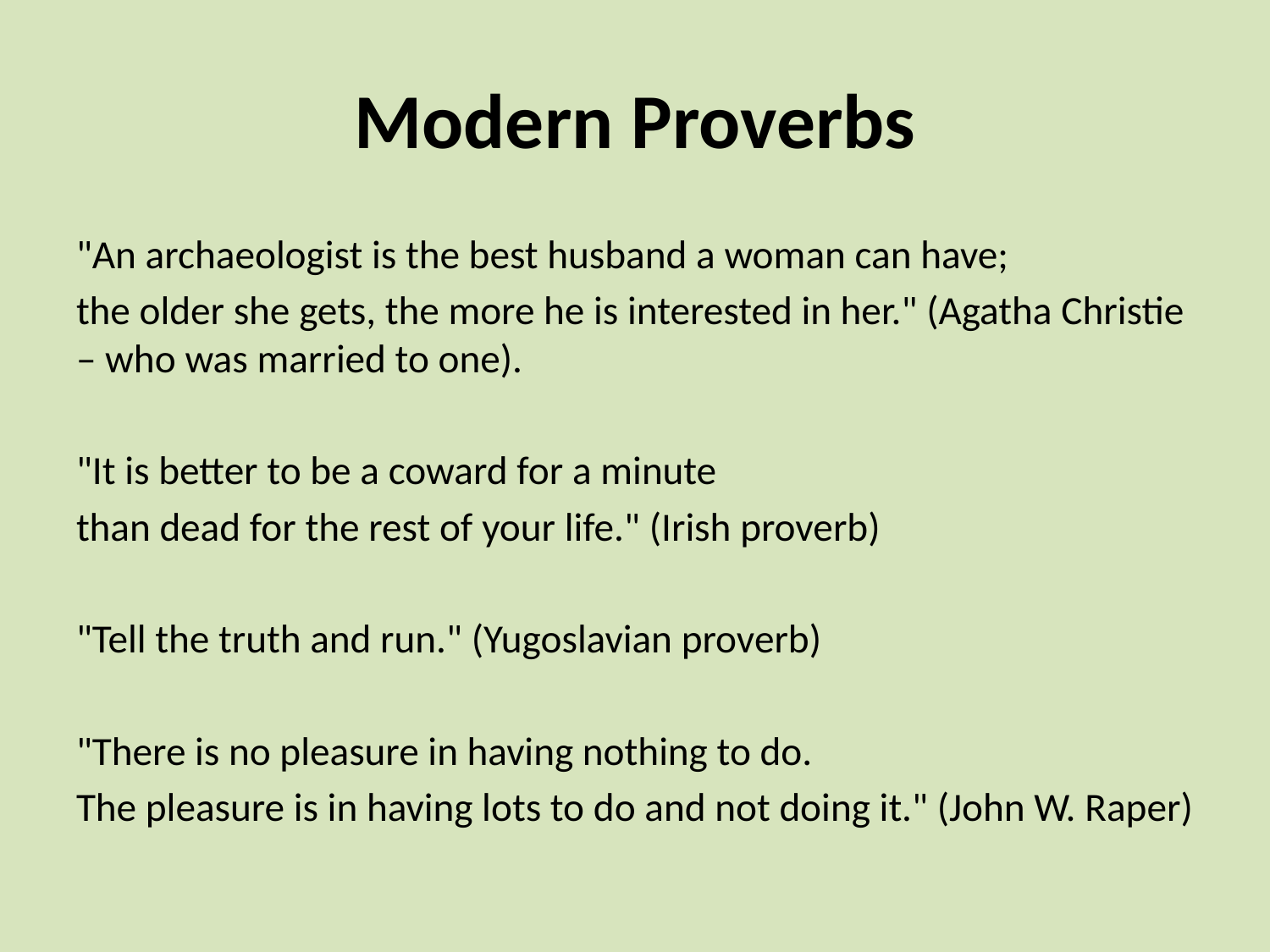

# Modern Proverbs
"An archaeologist is the best husband a woman can have;
the older she gets, the more he is interested in her." (Agatha Christie – who was married to one).

"It is better to be a coward for a minute
than dead for the rest of your life." (Irish proverb)

"Tell the truth and run." (Yugoslavian proverb)

"There is no pleasure in having nothing to do.
The pleasure is in having lots to do and not doing it." (John W. Raper)